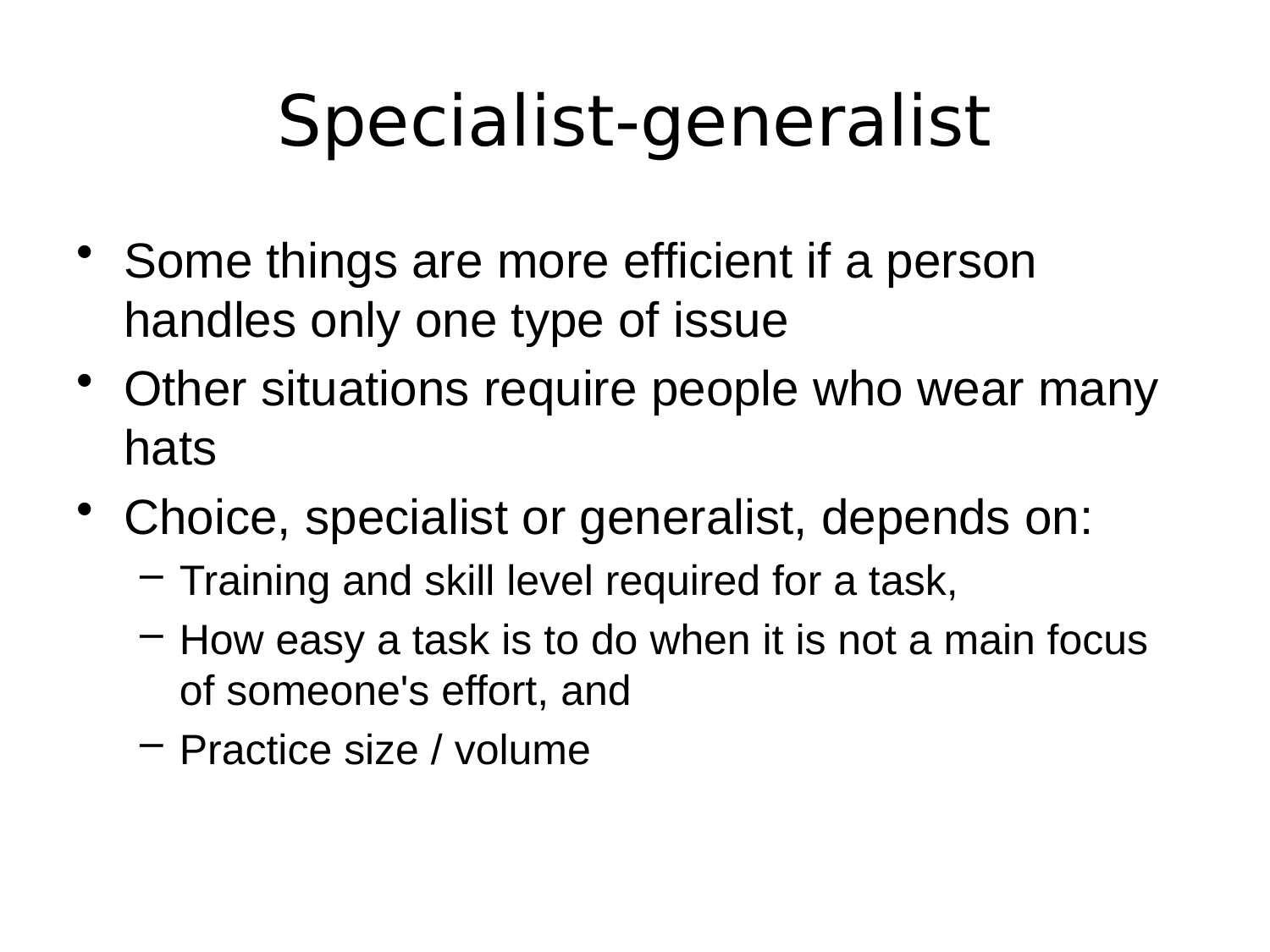

# Specialist-generalist
Some things are more efficient if a person handles only one type of issue
Other situations require people who wear many hats
Choice, specialist or generalist, depends on:
Training and skill level required for a task,
How easy a task is to do when it is not a main focus of someone's effort, and
Practice size / volume